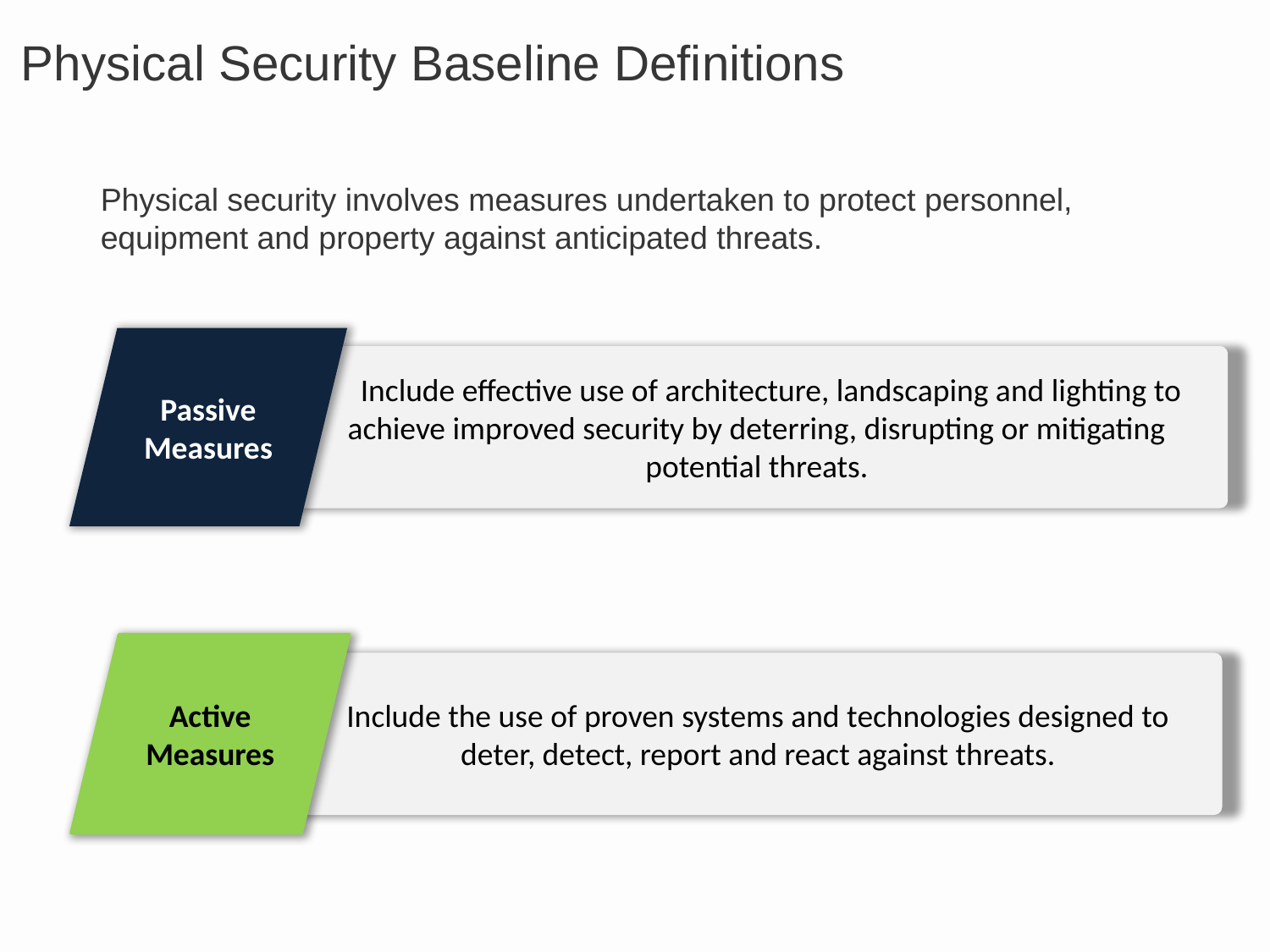

# Physical Security Baseline Definitions
	Physical security involves measures undertaken to protect personnel, equipment and property against anticipated threats.
Passive Measures
    Include effective use of architecture, landscaping and lighting to achieve improved security by deterring, disrupting or mitigating potential threats.
Active Measures
Include the use of proven systems and technologies designed to deter, detect, report and react against threats.